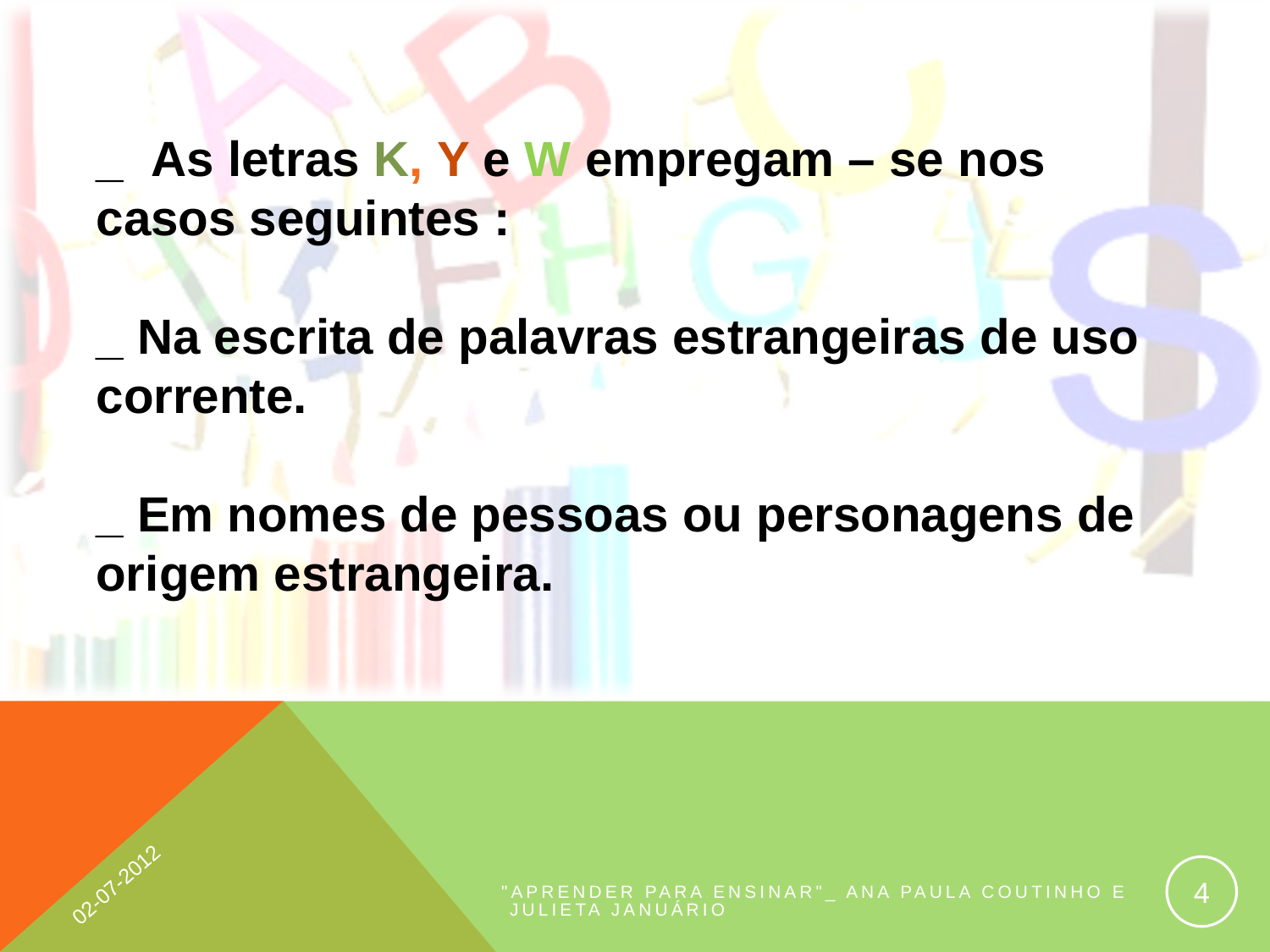

_  As letras K, Y e W empregam – se nos casos seguintes :

_ Na escrita de palavras estrangeiras de uso corrente.

_ Em nomes de pessoas ou personagens de origem estrangeira.

02-07-2012
4
"Aprender para ensinar"_ Ana Paula Coutinho e Julieta Januário